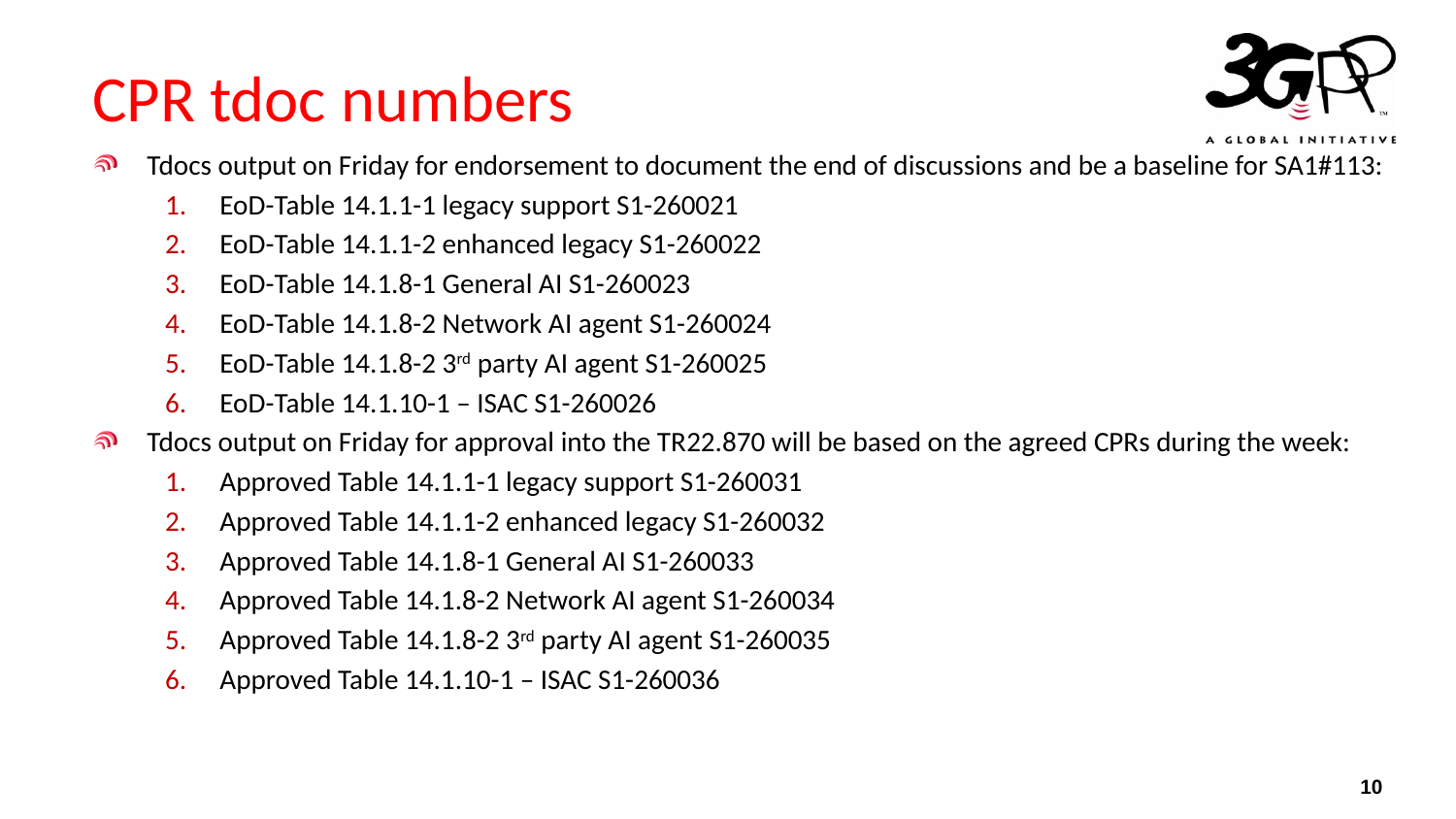

# CPR tdoc numbers
Tdocs output on Friday for endorsement to document the end of discussions and be a baseline for SA1#113:
EoD-Table 14.1.1-1 legacy support S1-260021
EoD-Table 14.1.1-2 enhanced legacy S1-260022
EoD-Table 14.1.8-1 General AI S1-260023
EoD-Table 14.1.8-2 Network AI agent S1-260024
EoD-Table 14.1.8-2 3rd party AI agent S1-260025
EoD-Table 14.1.10-1 – ISAC S1-260026
Tdocs output on Friday for approval into the TR22.870 will be based on the agreed CPRs during the week:
Approved Table 14.1.1-1 legacy support S1-260031
Approved Table 14.1.1-2 enhanced legacy S1-260032
Approved Table 14.1.8-1 General AI S1-260033
Approved Table 14.1.8-2 Network AI agent S1-260034
Approved Table 14.1.8-2 3rd party AI agent S1-260035
Approved Table 14.1.10-1 – ISAC S1-260036